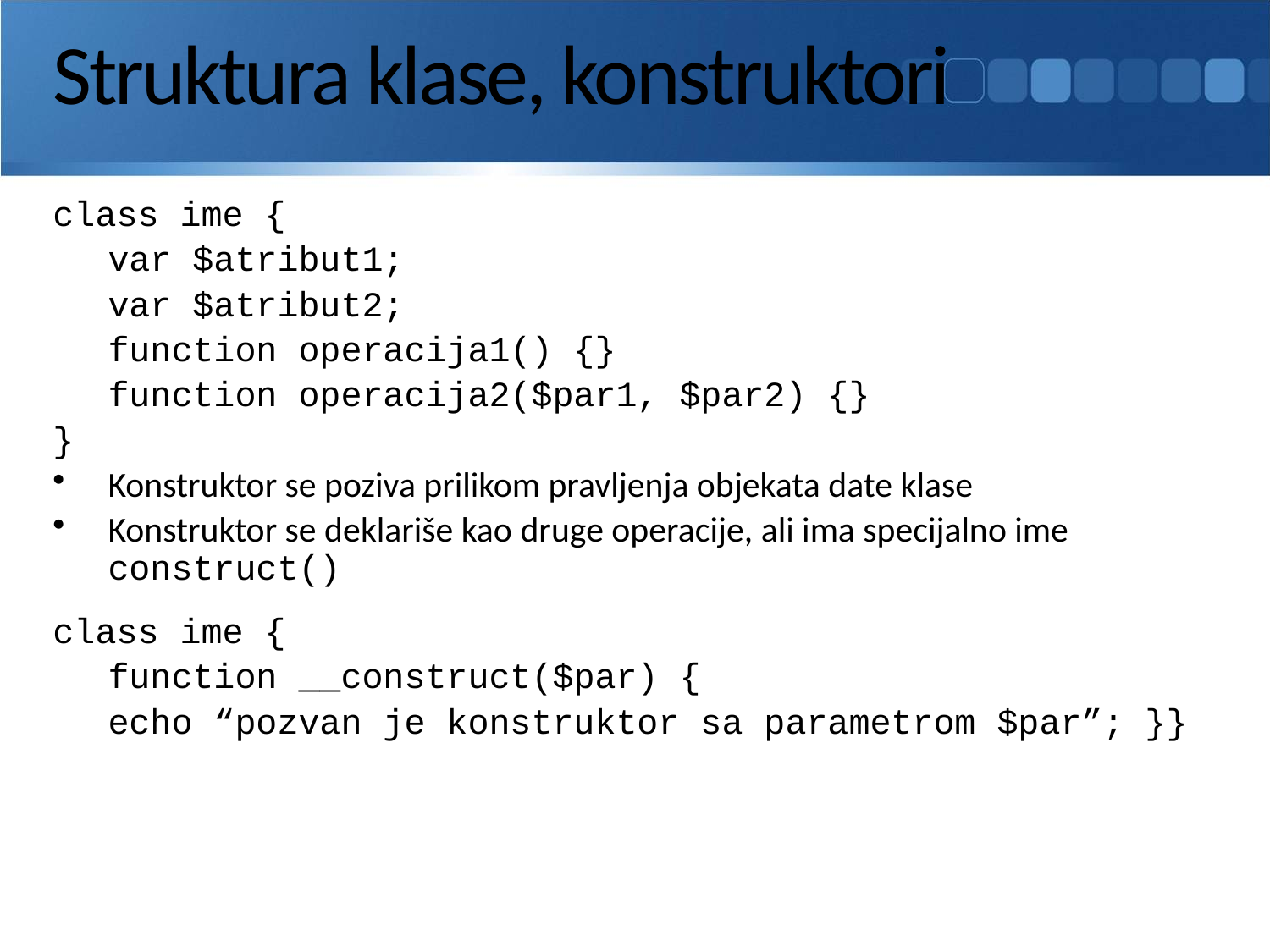

# Struktura klase, konstruktori
class ime {
	var $atribut1;
	var $atribut2;
	function operacija1() {}
	function operacija2($par1, $par2) {}
}
Konstruktor se poziva prilikom pravljenja objekata date klase
Konstruktor se deklariše kao druge operacije, ali ima specijalno ime construct()

class ime {
	function __construct($par) {
	echo “pozvan je konstruktor sa parametrom $par”; }}

189